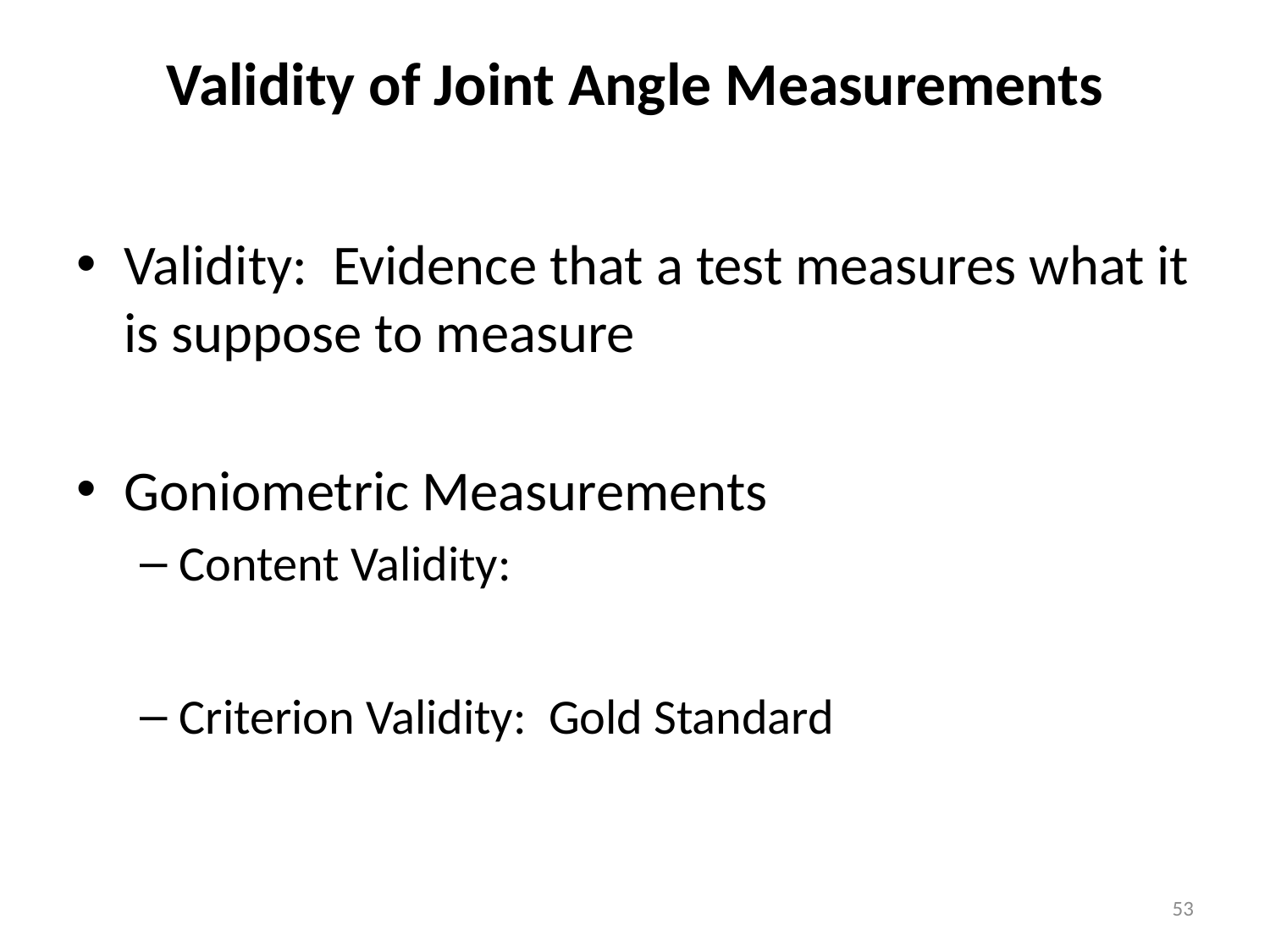

# Validity of Joint Angle Measurements
Validity:  Evidence that a test measures what it is suppose to measure

Goniometric Measurements
Content Validity:

Criterion Validity:  Gold Standard

53